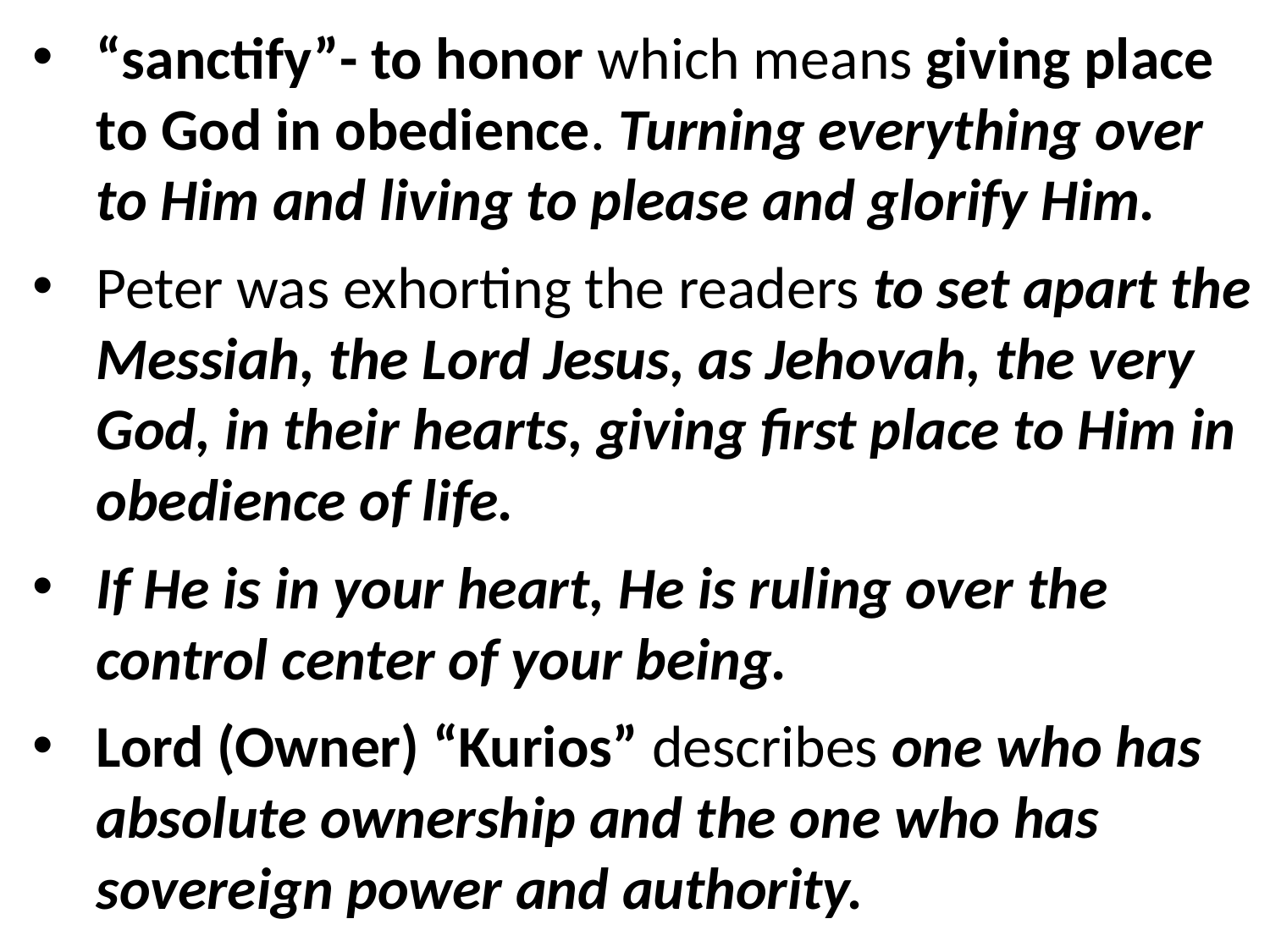

“sanctify”- to honor which means giving place to God in obedience. Turning everything over to Him and living to please and glorify Him.

Peter was exhorting the readers to set apart the Messiah, the Lord Jesus, as Jehovah, the very God, in their hearts, giving first place to Him in obedience of life.

If He is in your heart, He is ruling over the control center of your being.

Lord (Owner) “Kurios” describes one who has absolute ownership and the one who has sovereign power and authority.